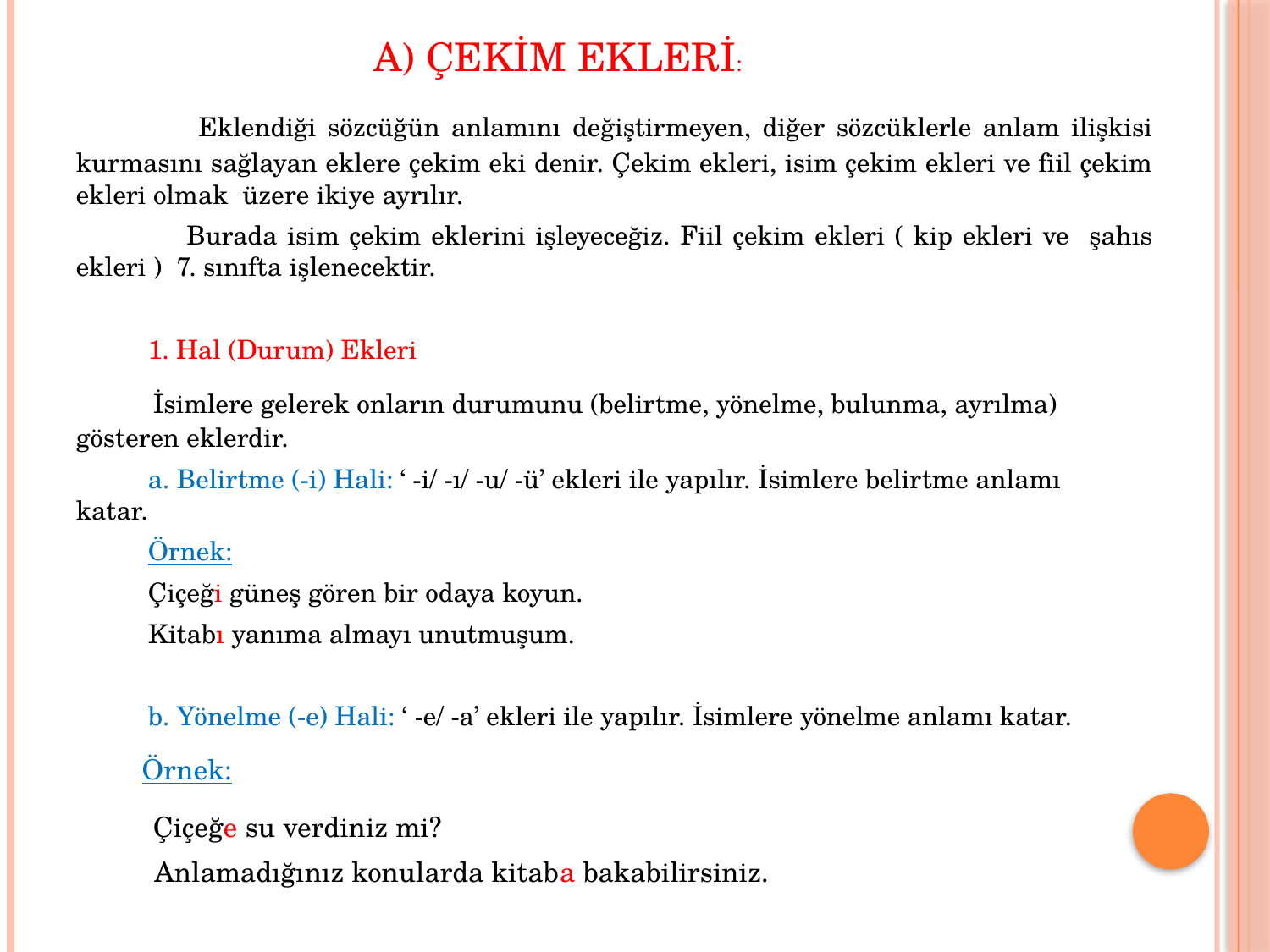

A) ÇEKİM EKLERİ:
          Eklendiği sözcüğün anlamını değiştirmeyen, diğer sözcüklerle anlam ilişkisi kurmasını sağlayan eklere çekim eki denir. Çekim ekleri, isim çekim ekleri ve fiil çekim ekleri olmak  üzere ikiye ayrılır.
           Burada isim çekim eklerini işleyeceğiz. Fiil çekim ekleri ( kip ekleri ve  şahıs ekleri )  7. sınıfta işlenecektir.

          1. Hal (Durum) Ekleri
       İsimlere gelerek onların durumunu (belirtme, yönelme, bulunma, ayrılma) gösteren eklerdir.
          a. Belirtme (-i) Hali: ‘ -i/ -ı/ -u/ -ü’ ekleri ile yapılır. İsimlere belirtme anlamı     katar.
          Örnek:
          Çiçeği güneş gören bir odaya koyun.
          Kitabı yanıma almayı unutmuşum.

          b. Yönelme (-e) Hali: ‘ -e/ -a’ ekleri ile yapılır. İsimlere yönelme anlamı katar.
      Örnek:
       Çiçeğe su verdiniz mi?
          Anlamadığınız konularda kitaba bakabilirsiniz.